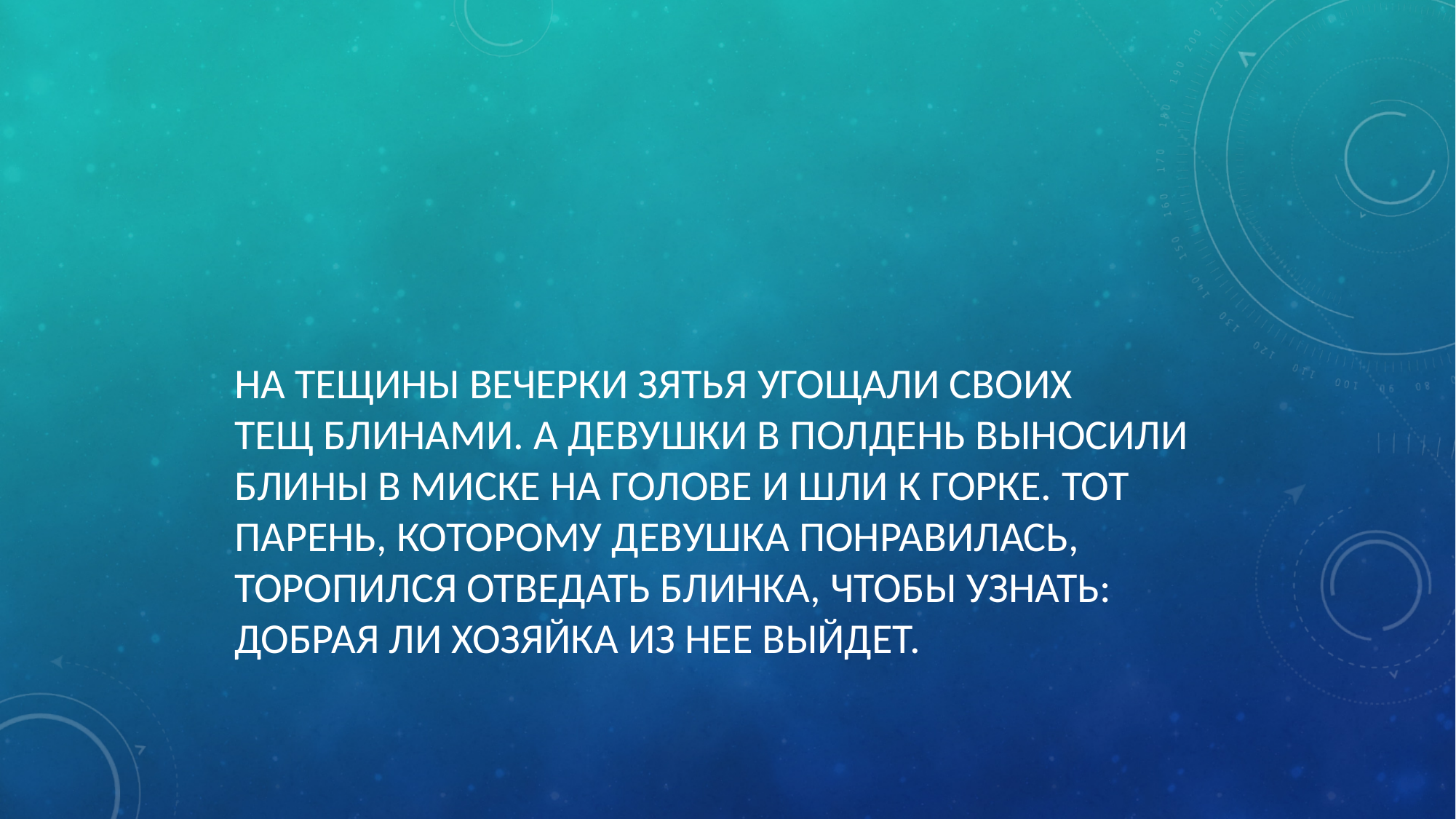

# На тещины вечерки зятья угощали своих тещ блинами. А девушки в полдень выносили блины в миске на голове и шли к горке. Тот парень, которому девушка понравилась, торопился отведать блинка, чтобы узнать: добрая ли хозяйка из нее выйдет.